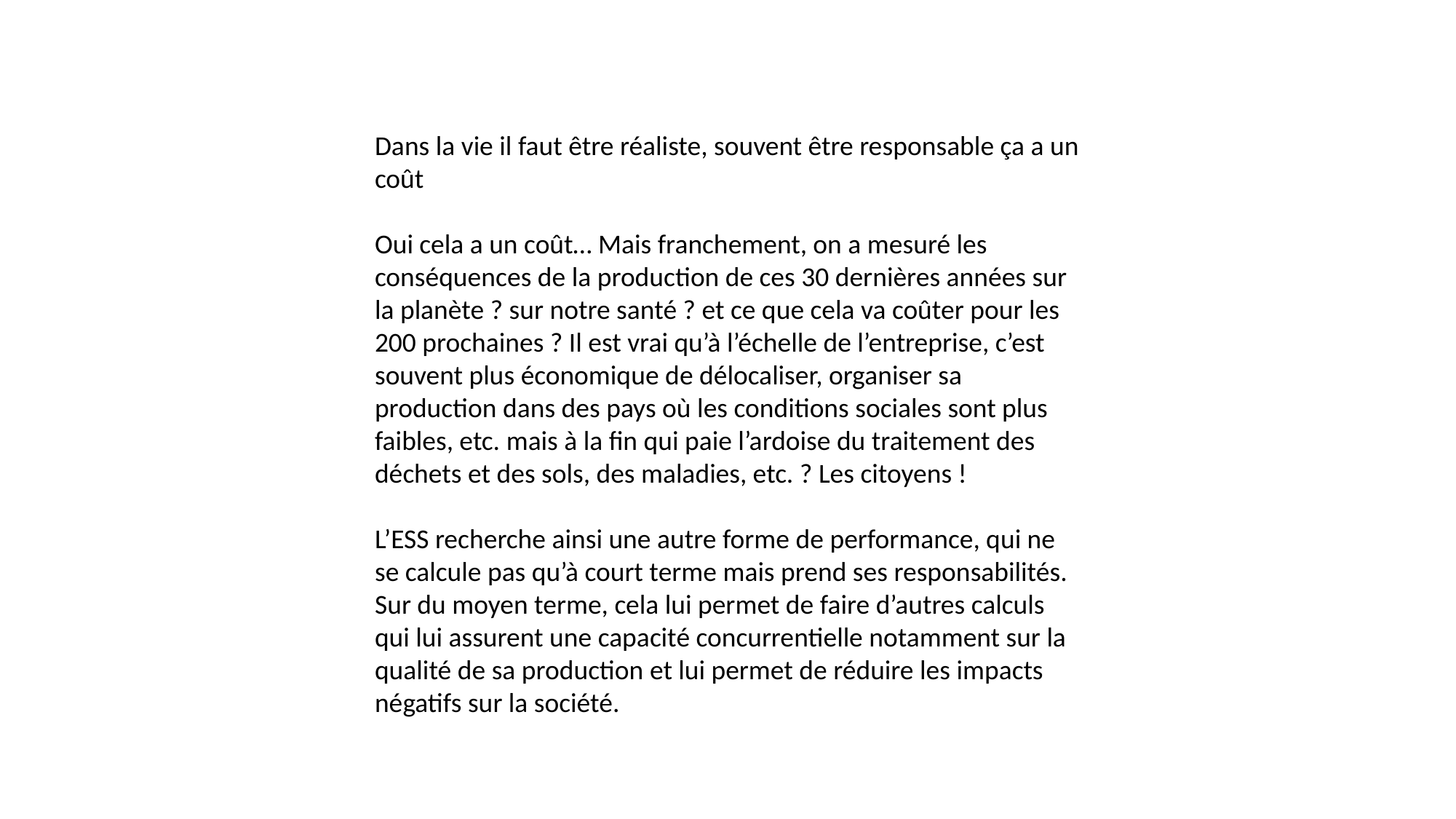

Dans la vie il faut être réaliste, souvent être responsable ça a un coût

Oui cela a un coût… Mais franchement, on a mesuré les conséquences de la production de ces 30 dernières années sur la planète ? sur notre santé ? et ce que cela va coûter pour les 200 prochaines ? Il est vrai qu’à l’échelle de l’entreprise, c’est souvent plus économique de délocaliser, organiser sa production dans des pays où les conditions sociales sont plus faibles, etc. mais à la fin qui paie l’ardoise du traitement des déchets et des sols, des maladies, etc. ? Les citoyens !

L’ESS recherche ainsi une autre forme de performance, qui ne se calcule pas qu’à court terme mais prend ses responsabilités. Sur du moyen terme, cela lui permet de faire d’autres calculs qui lui assurent une capacité concurrentielle notamment sur la qualité de sa production et lui permet de réduire les impacts négatifs sur la société.